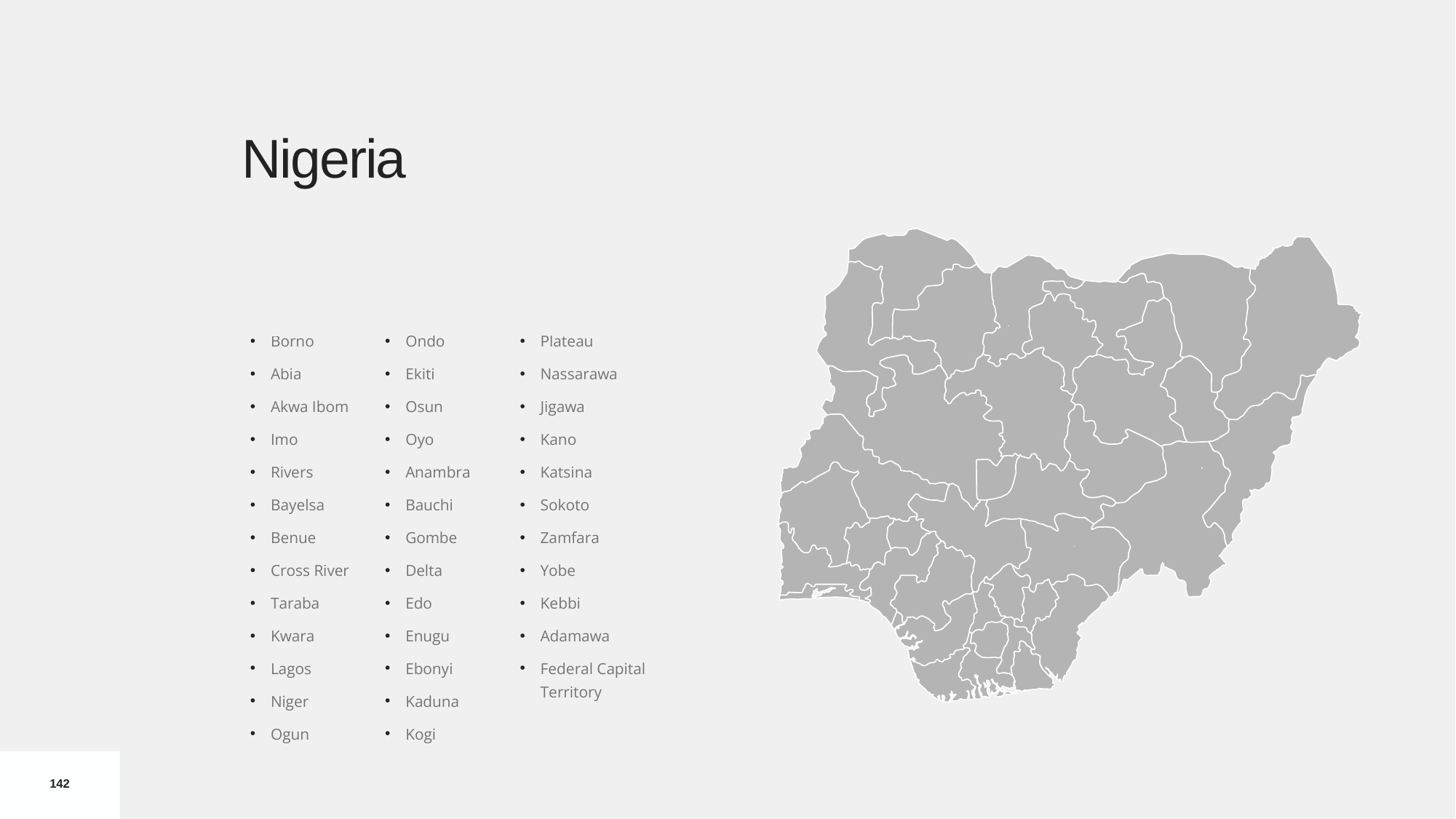

# Nigeria

Borno
Abia
Akwa Ibom
Imo
Rivers
Bayelsa
Benue
Cross River
Taraba
Kwara
Lagos
Niger
Ogun
Ondo
Ekiti
Osun
Oyo
Anambra
Bauchi
Gombe
Delta
Edo
Enugu
Ebonyi
Kaduna
Kogi
Plateau
Nassarawa
Jigawa
Kano
Katsina
Sokoto
Zamfara
Yobe
Kebbi
Adamawa
Federal Capital Territory